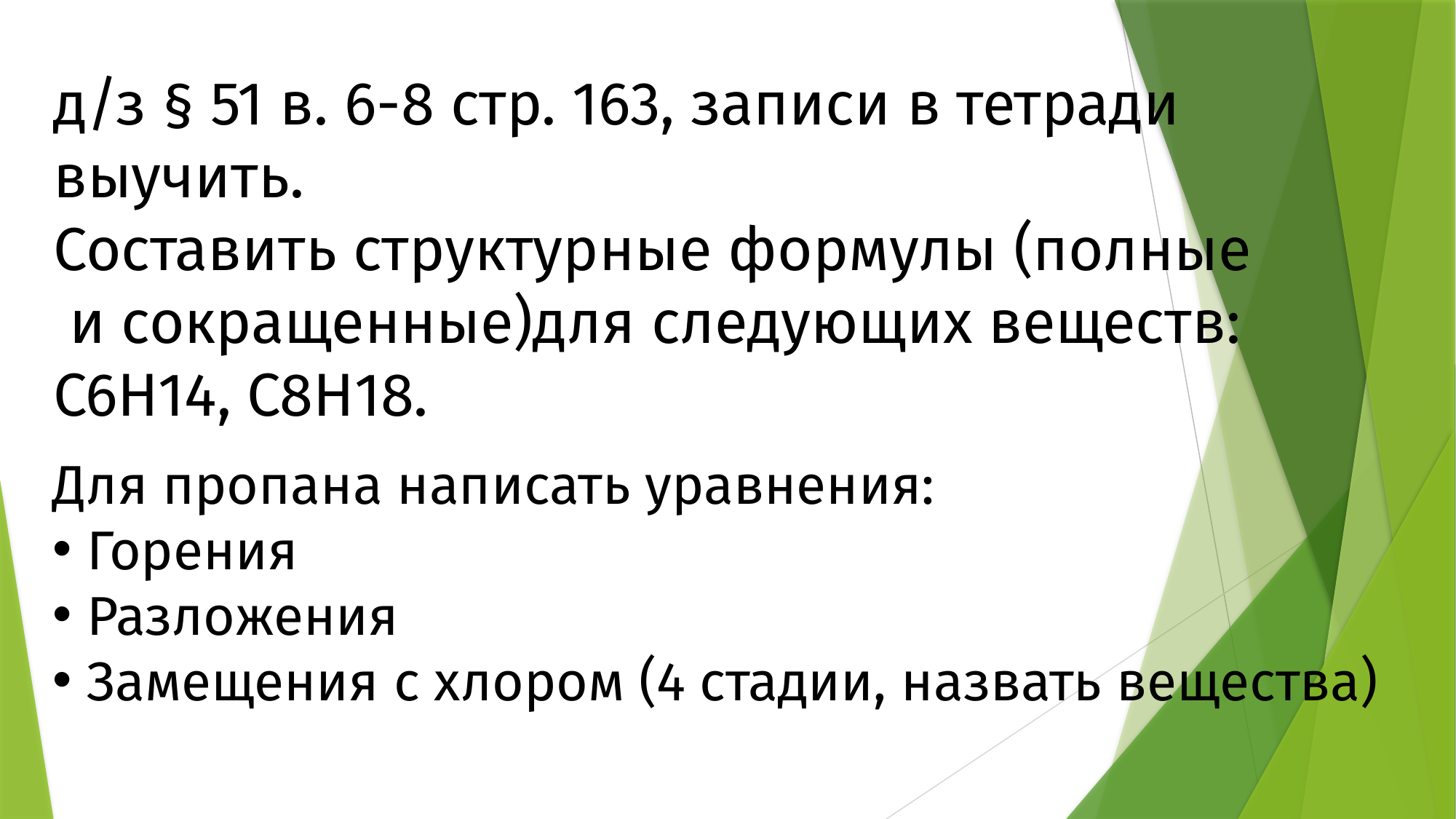

д/з § 51 в. 6-8 стр. 163, записи в тетради выучить.
Составить структурные формулы (полные
 и сокращенные)для следующих веществ:
С6Н14, С8Н18.
Для пропана написать уравнения:
Горения
Разложения
Замещения с хлором (4 стадии, назвать вещества)